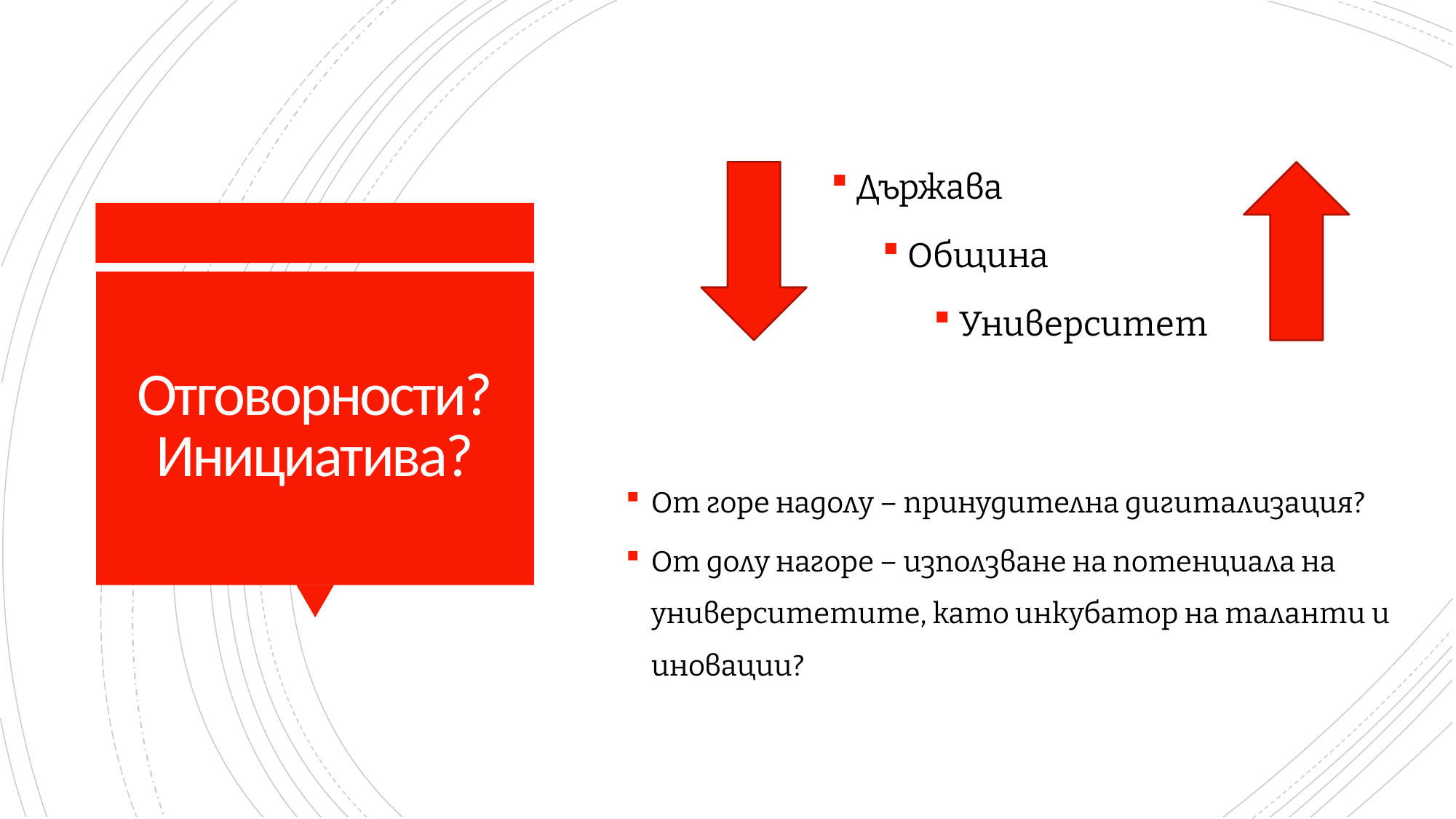

Държава
Община
Университет

От горе надолу – принудителна дигитализация?
От долу нагоре – използване на потенциала на университетите, като инкубатор на таланти и иновации?

# Отговорности? Инициатива?